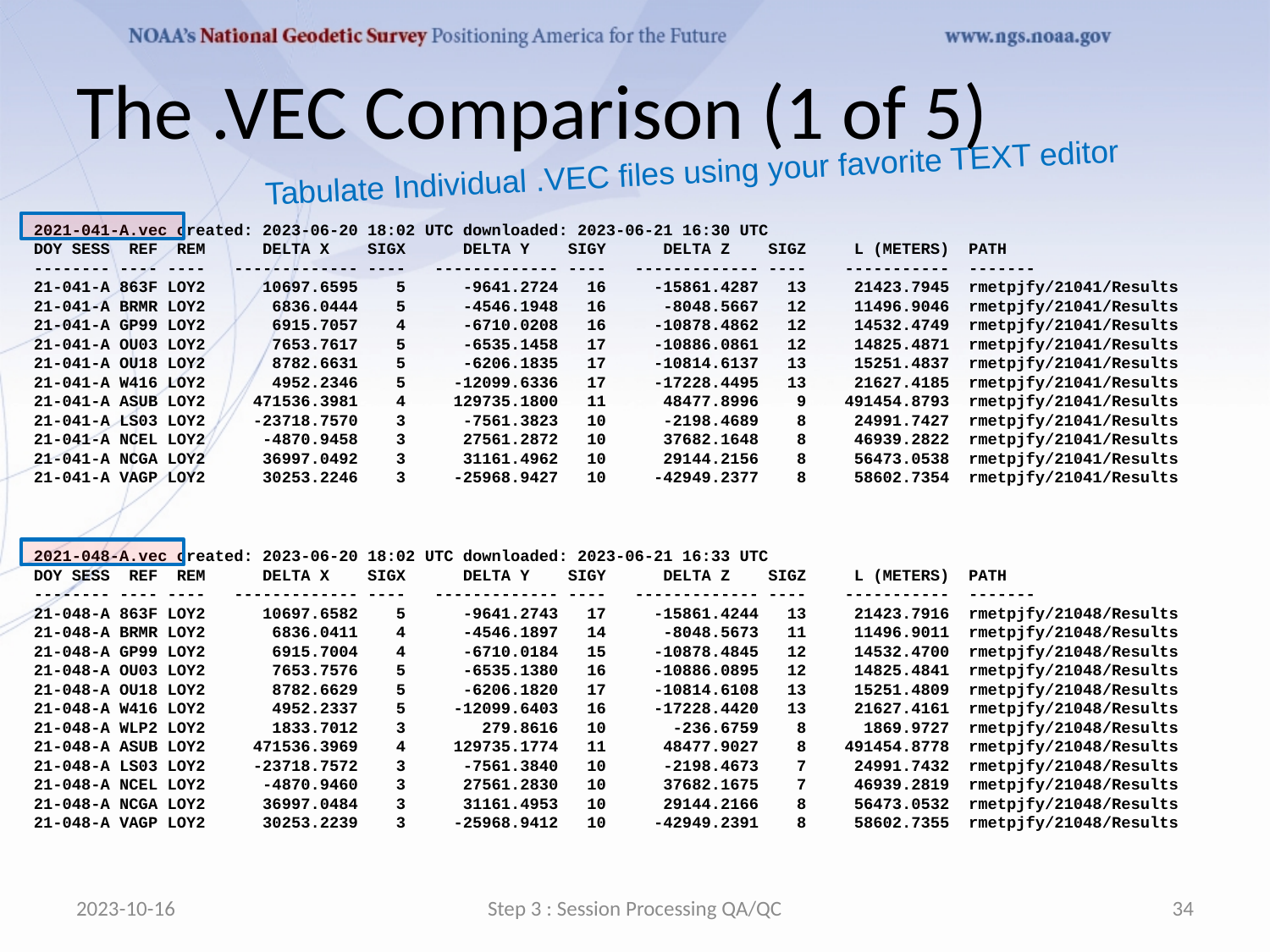

# The .VEC Comparison (1 of 5)
Tabulate Individual .VEC files using your favorite TEXT editor
2021-041-A.vec created: 2023-06-20 18:02 UTC downloaded: 2023-06-21 16:30 UTC
DOY SESS  REF  REM      DELTA X    SIGX      DELTA Y    SIGY      DELTA Z    SIGZ     L (METERS)  PATH
-------- ---- ----   ------------- ----   ------------- ----   ------------- ----    -----------  -------
21-041-A 863F LOY2      10697.6595    5      -9641.2724   16     -15861.4287   13     21423.7945  rmetpjfy/21041/Results
21-041-A BRMR LOY2       6836.0444    5      -4546.1948   16      -8048.5667   12     11496.9046  rmetpjfy/21041/Results
21-041-A GP99 LOY2       6915.7057    4      -6710.0208   16     -10878.4862   12     14532.4749  rmetpjfy/21041/Results
21-041-A OU03 LOY2       7653.7617    5      -6535.1458   17     -10886.0861   12     14825.4871  rmetpjfy/21041/Results
21-041-A OU18 LOY2       8782.6631    5      -6206.1835   17     -10814.6137   13     15251.4837  rmetpjfy/21041/Results
21-041-A W416 LOY2       4952.2346    5     -12099.6336   17     -17228.4495   13     21627.4185  rmetpjfy/21041/Results
21-041-A ASUB LOY2     471536.3981    4     129735.1800   11      48477.8996    9    491454.8793  rmetpjfy/21041/Results
21-041-A LS03 LOY2     -23718.7570    3      -7561.3823   10      -2198.4689    8     24991.7427  rmetpjfy/21041/Results
21-041-A NCEL LOY2      -4870.9458    3      27561.2872   10      37682.1648    8     46939.2822  rmetpjfy/21041/Results
21-041-A NCGA LOY2      36997.0492    3      31161.4962   10      29144.2156    8     56473.0538  rmetpjfy/21041/Results
21-041-A VAGP LOY2      30253.2246    3     -25968.9427   10     -42949.2377    8     58602.7354  rmetpjfy/21041/Results

2021-048-A.vec created: 2023-06-20 18:02 UTC downloaded: 2023-06-21 16:33 UTC
DOY SESS  REF  REM      DELTA X    SIGX      DELTA Y    SIGY      DELTA Z    SIGZ     L (METERS)  PATH
-------- ---- ----   ------------- ----   ------------- ----   ------------- ----    -----------  -------
21-048-A 863F LOY2      10697.6582    5      -9641.2743   17     -15861.4244   13     21423.7916  rmetpjfy/21048/Results
21-048-A BRMR LOY2       6836.0411    4      -4546.1897   14      -8048.5673   11     11496.9011  rmetpjfy/21048/Results
21-048-A GP99 LOY2       6915.7004    4      -6710.0184   15     -10878.4845   12     14532.4700  rmetpjfy/21048/Results
21-048-A OU03 LOY2       7653.7576    5      -6535.1380   16     -10886.0895   12     14825.4841  rmetpjfy/21048/Results
21-048-A OU18 LOY2       8782.6629    5      -6206.1820   17     -10814.6108   13     15251.4809  rmetpjfy/21048/Results
21-048-A W416 LOY2       4952.2337    5     -12099.6403   16     -17228.4420   13     21627.4161  rmetpjfy/21048/Results
21-048-A WLP2 LOY2       1833.7012    3        279.8616   10       -236.6759    8      1869.9727  rmetpjfy/21048/Results
21-048-A ASUB LOY2     471536.3969    4     129735.1774   11      48477.9027    8    491454.8778  rmetpjfy/21048/Results
21-048-A LS03 LOY2     -23718.7572    3      -7561.3840   10      -2198.4673    7     24991.7432  rmetpjfy/21048/Results
21-048-A NCEL LOY2      -4870.9460    3      27561.2830   10      37682.1675    7     46939.2819  rmetpjfy/21048/Results
21-048-A NCGA LOY2      36997.0484    3      31161.4953   10      29144.2166    8     56473.0532  rmetpjfy/21048/Results
21-048-A VAGP LOY2      30253.2239    3     -25968.9412   10     -42949.2391    8     58602.7355  rmetpjfy/21048/Results

2023-10-16
Step 3 : Session Processing QA/QC
34